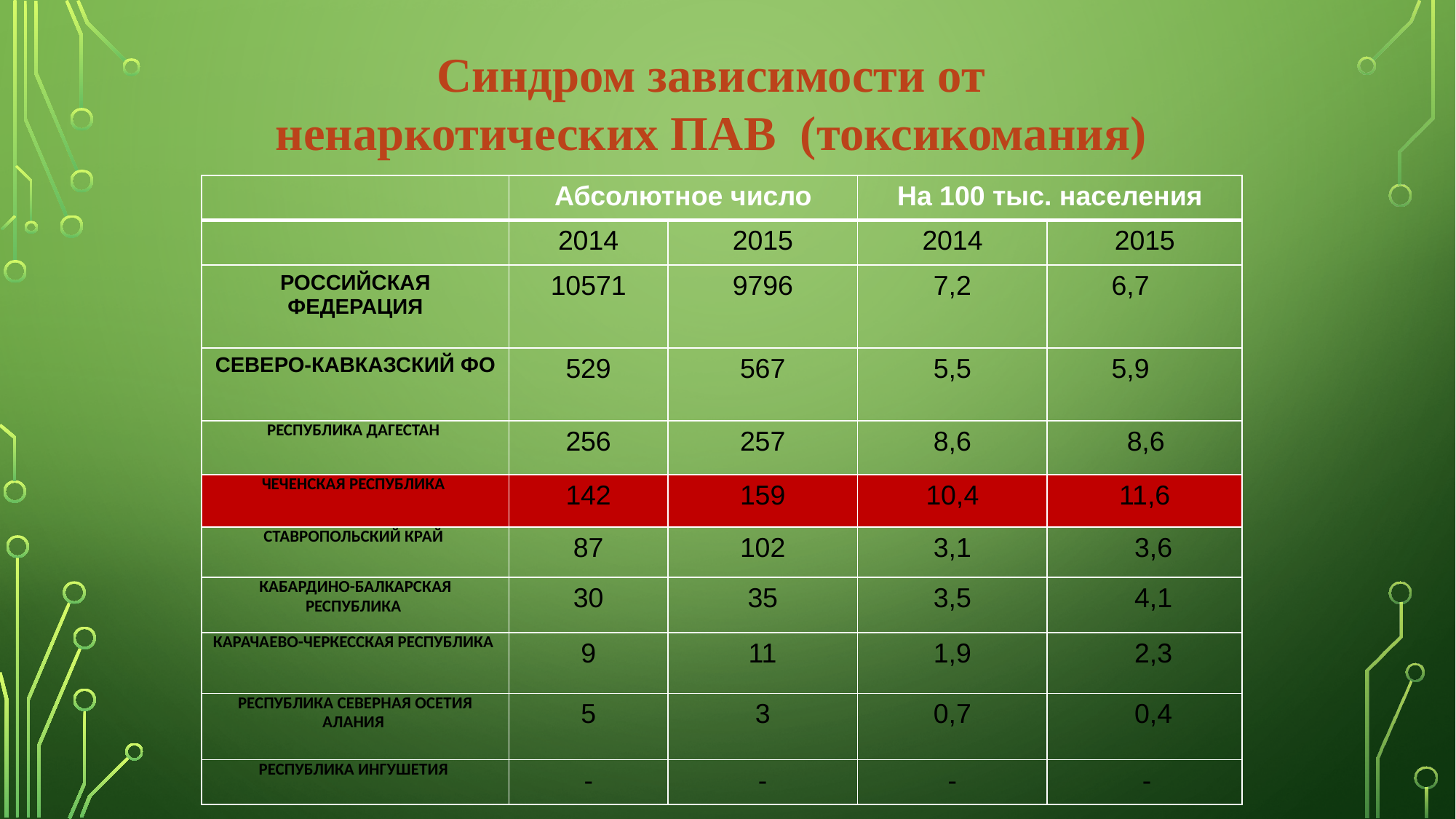

Синдром зависимости от ненаркотических ПАВ  (токсикомания)
|  | Абсолютное число |  | На 100 тыс. населения |  |
| --- | --- | --- | --- | --- |
|  | 2014 | 2015 | 2014 | 2015 |
| РОССИЙСКАЯ ФЕДЕРАЦИЯ | 10571 | 9796 | 7,2 | 6,7 |
| СЕВЕРО-КАВКАЗСКИЙ ФО | 529 | 567 | 5,5 | 5,9 |
| РЕСПУБЛИКА ДАГЕСТАН | 256 | 257 | 8,6 | 8,6 |
| ЧЕЧЕНСКАЯ РЕСПУБЛИКА | 142 | 159 | 10,4 | 11,6 |
| СТАВРОПОЛЬСКИЙ КРАЙ | 87 | 102 | 3,1 | 3,6 |
| КАБАРДИНО-БАЛКАРСКАЯ РЕСПУБЛИКА | 30 | 35 | 3,5 | 4,1 |
| КАРАЧАЕВО-ЧЕРКЕССКАЯ РЕСПУБЛИКА | 9 | 11 | 1,9 | 2,3 |
| РЕСПУБЛИКА СЕВЕРНАЯ ОСЕТИЯ АЛАНИЯ | 5 | 3 | 0,7 | 0,4 |
| РЕСПУБЛИКА ИНГУШЕТИЯ | - | - | - | - |